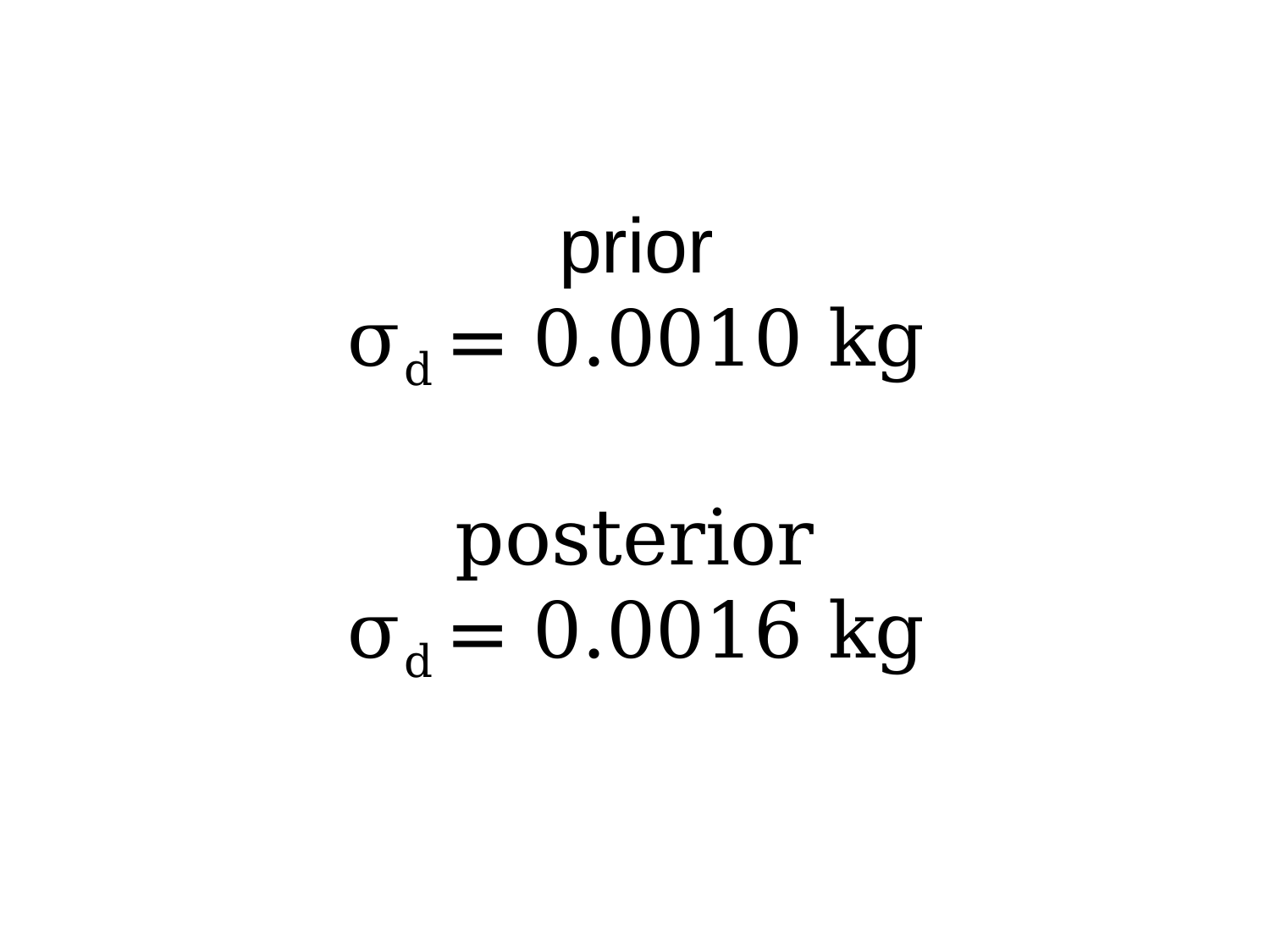

# prior σd = 0.0010 kg posterior σd = 0.0016 kg